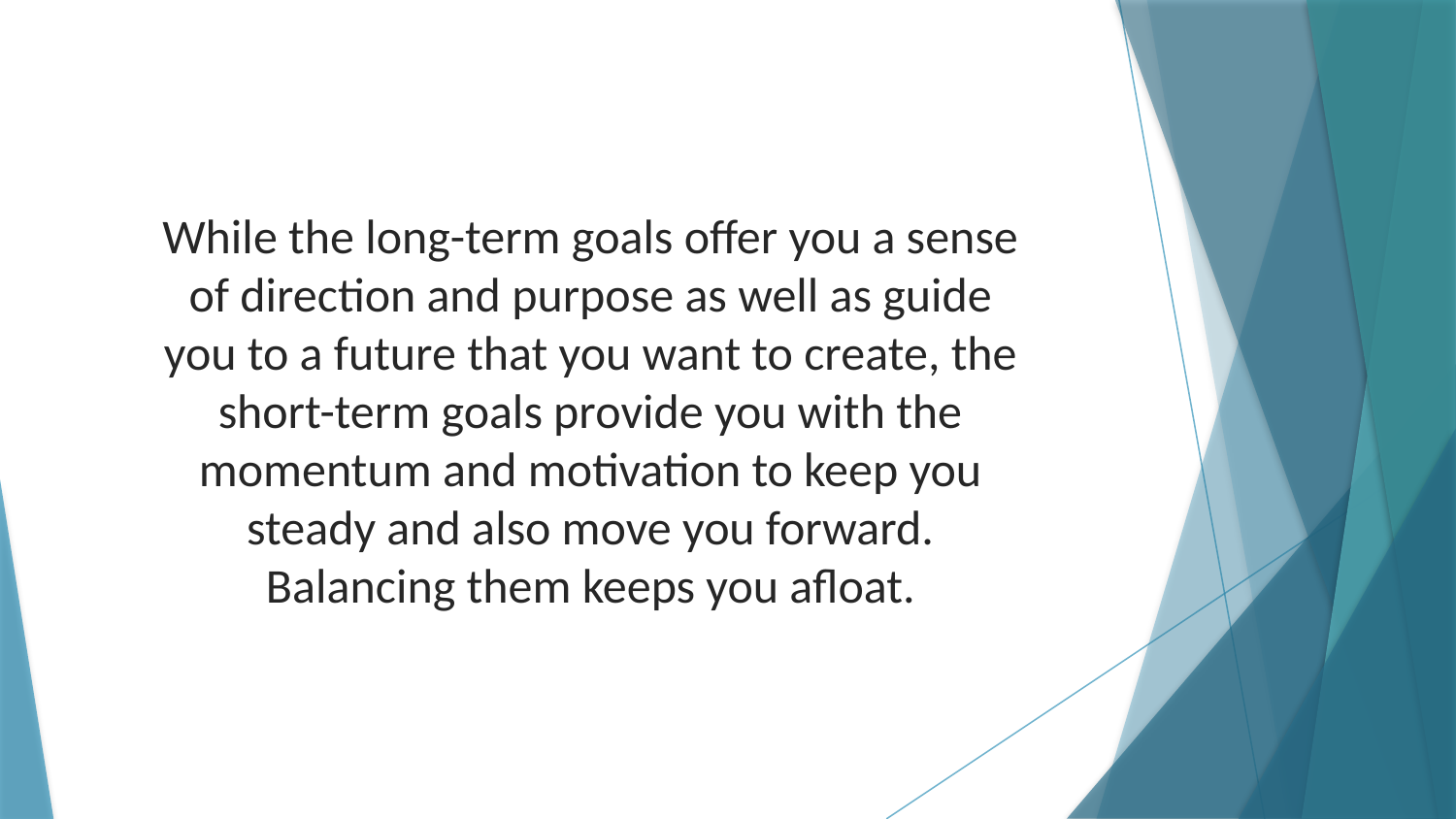

While the long-term goals offer you a sense of direction and purpose as well as guide you to a future that you want to create, the short-term goals provide you with the momentum and motivation to keep you steady and also move you forward. Balancing them keeps you afloat.